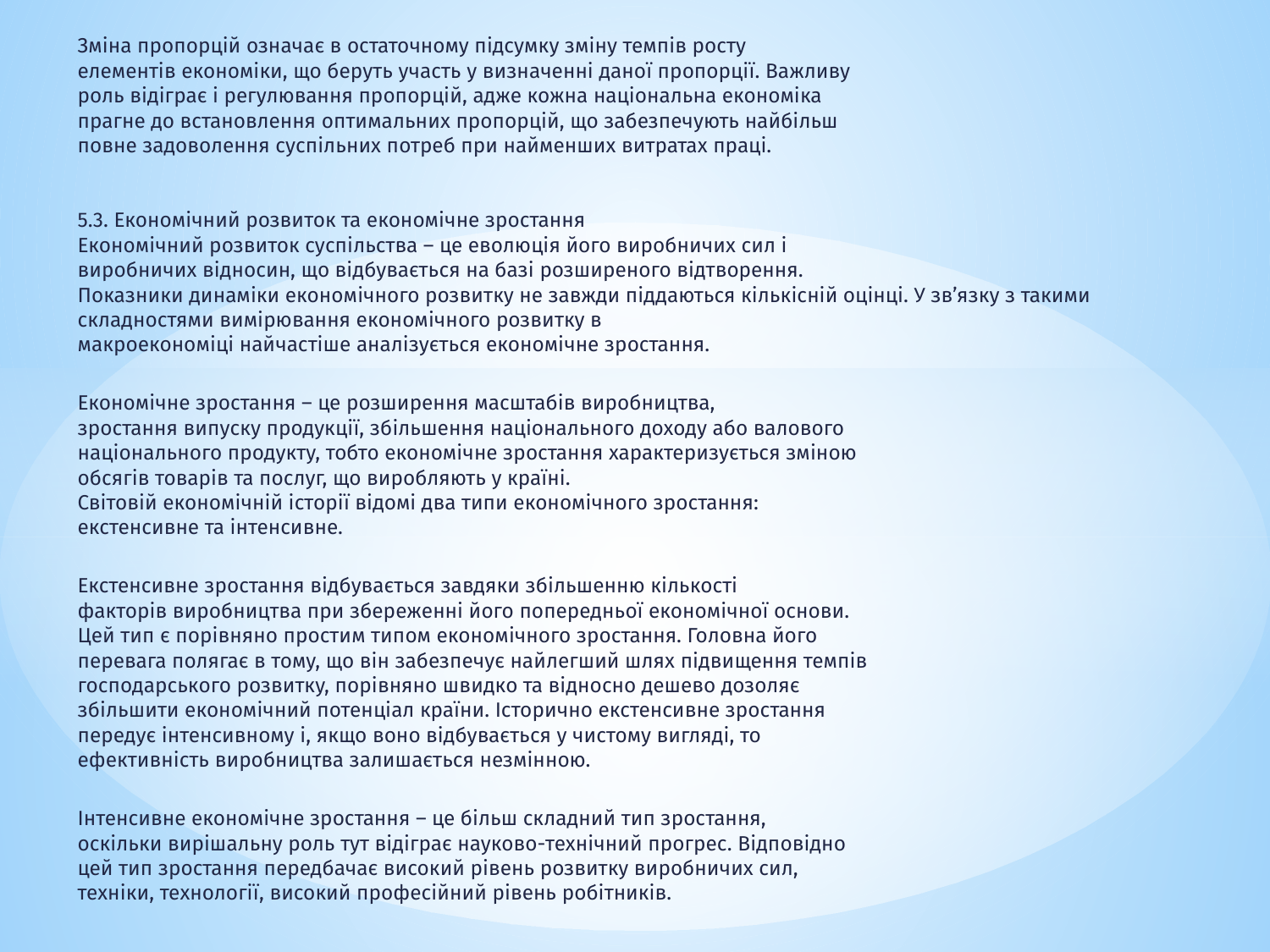

Зміна пропорцій означає в остаточному підсумку зміну темпів росту
елементів економіки, що беруть участь у визначенні даної пропорції. Важливу
роль відіграє і регулювання пропорцій, адже кожна національна економіка
прагне до встановлення оптимальних пропорцій, що забезпечують найбільш
повне задоволення суспільних потреб при найменших витратах праці.
5.3. Економічний розвиток та економічне зростання
Економічний розвиток суспільства – це еволюція його виробничих сил і
виробничих відносин, що відбувається на базі розширеного відтворення.
Показники динаміки економічного розвитку не завжди піддаються кількісній оцінці. У зв’язку з такими складностями вимірювання економічного розвитку в
макроекономіці найчастіше аналізується економічне зростання.
Економічне зростання – це розширення масштабів виробництва,
зростання випуску продукції, збільшення національного доходу або валового
національного продукту, тобто економічне зростання характеризується зміною
обсягів товарів та послуг, що виробляють у країні.
Світовій економічній історії відомі два типи економічного зростання:
екстенсивне та інтенсивне.
Екстенсивне зростання відбувається завдяки збільшенню кількості
факторів виробництва при збереженні його попередньої економічної основи.
Цей тип є порівняно простим типом економічного зростання. Головна його
перевага полягає в тому, що він забезпечує найлегший шлях підвищення темпів
господарського розвитку, порівняно швидко та відносно дешево дозоляє
збільшити економічний потенціал країни. Історично екстенсивне зростання
передує інтенсивному і, якщо воно відбувається у чистому вигляді, то
ефективність виробництва залишається незмінною.
Інтенсивне економічне зростання – це більш складний тип зростання,
оскільки вирішальну роль тут відіграє науково-технічний прогрес. Відповідно
цей тип зростання передбачає високий рівень розвитку виробничих сил,
техніки, технології, високий професійний рівень робітників.